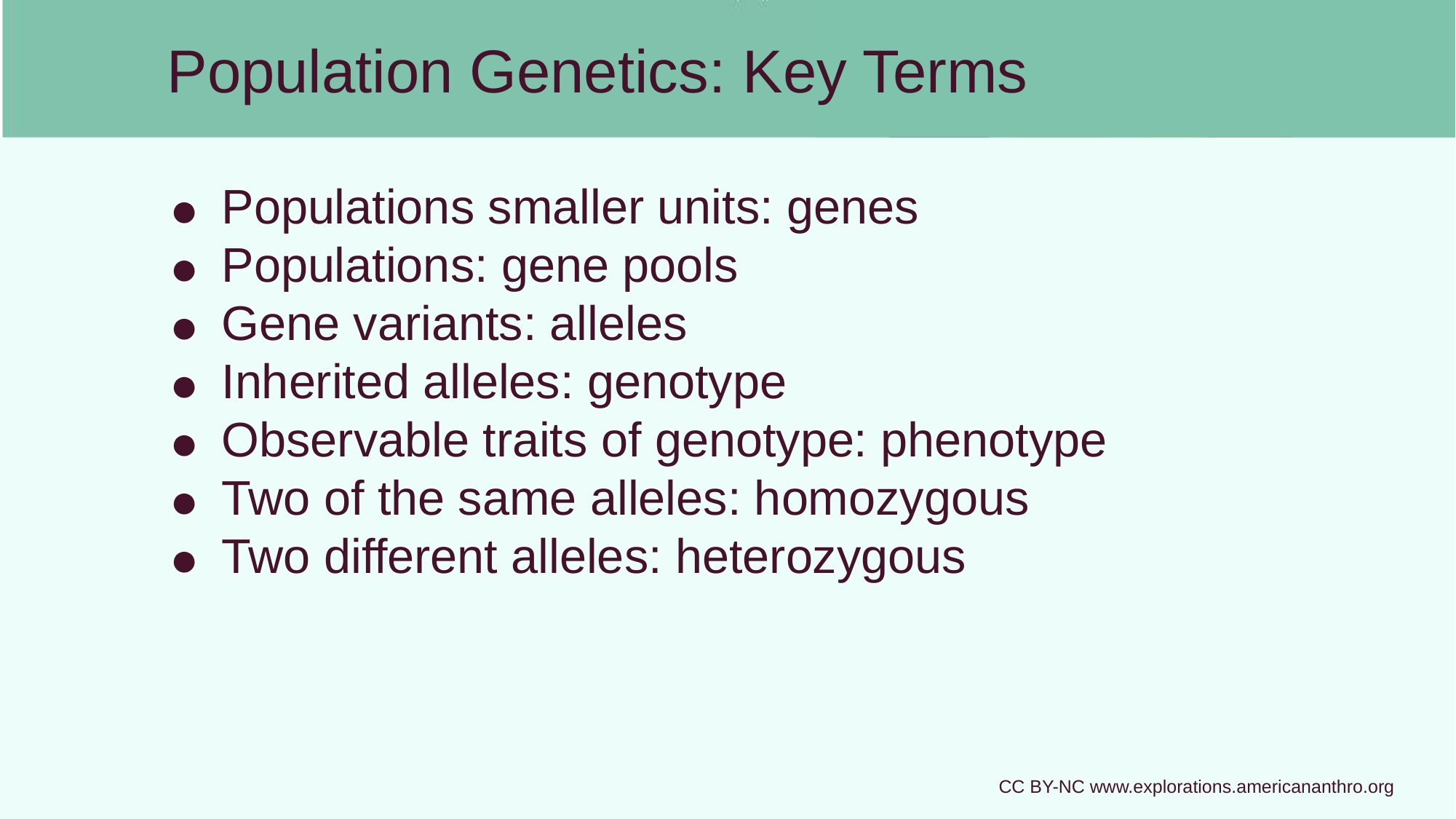

# Population Genetics: Key Terms
Populations smaller units: genes
Populations: gene pools
Gene variants: alleles
Inherited alleles: genotype
Observable traits of genotype: phenotype
Two of the same alleles: homozygous
Two different alleles: heterozygous